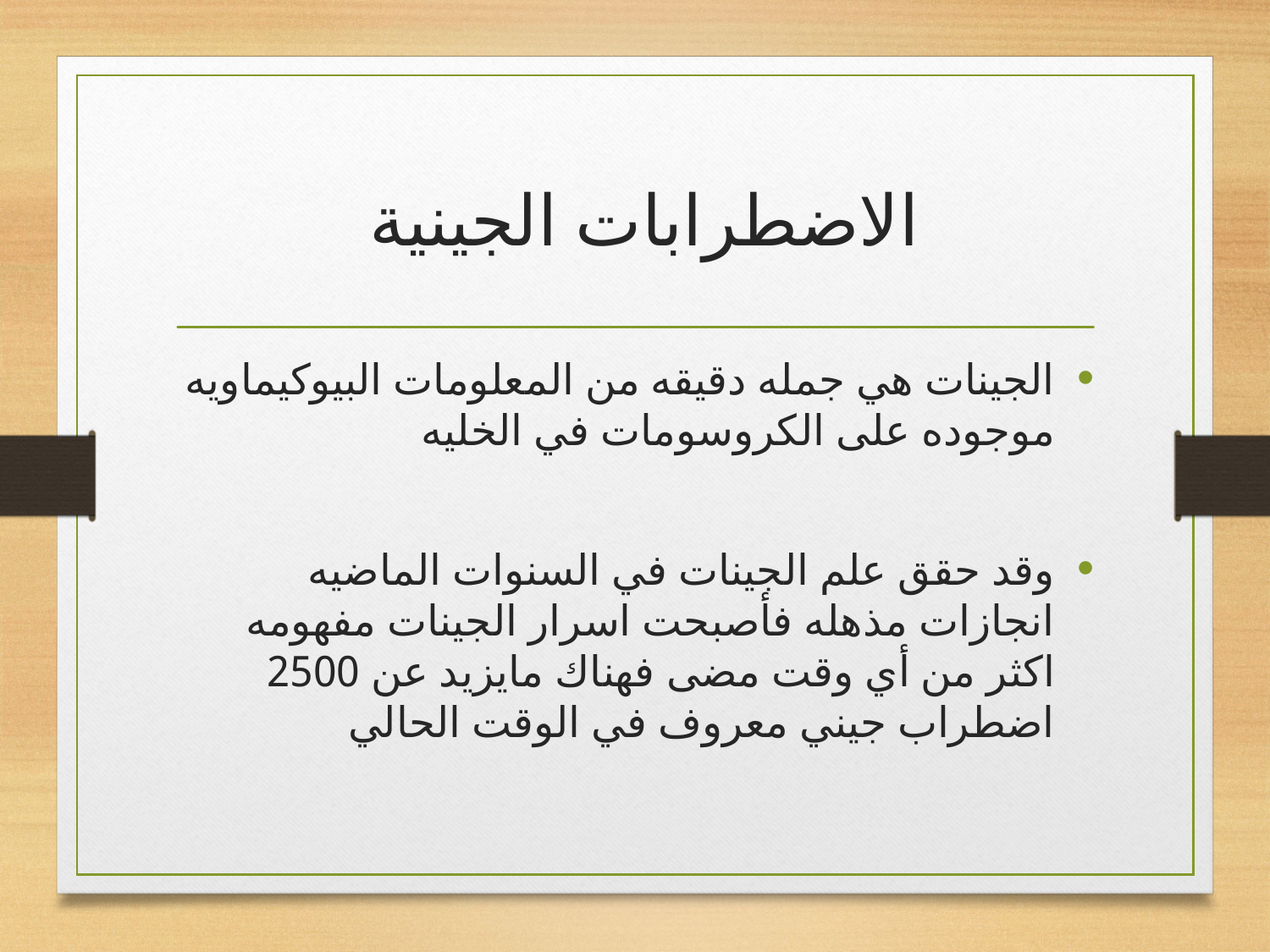

# الاضطرابات الجينية
الجينات هي جمله دقيقه من المعلومات البيوكيماويه موجوده على الكروسومات في الخليه

وقد حقق علم الجينات في السنوات الماضيه انجازات مذهله فأصبحت اسرار الجينات مفهومه اكثر من أي وقت مضى فهناك مايزيد عن 2500 اضطراب جيني معروف في الوقت الحالي